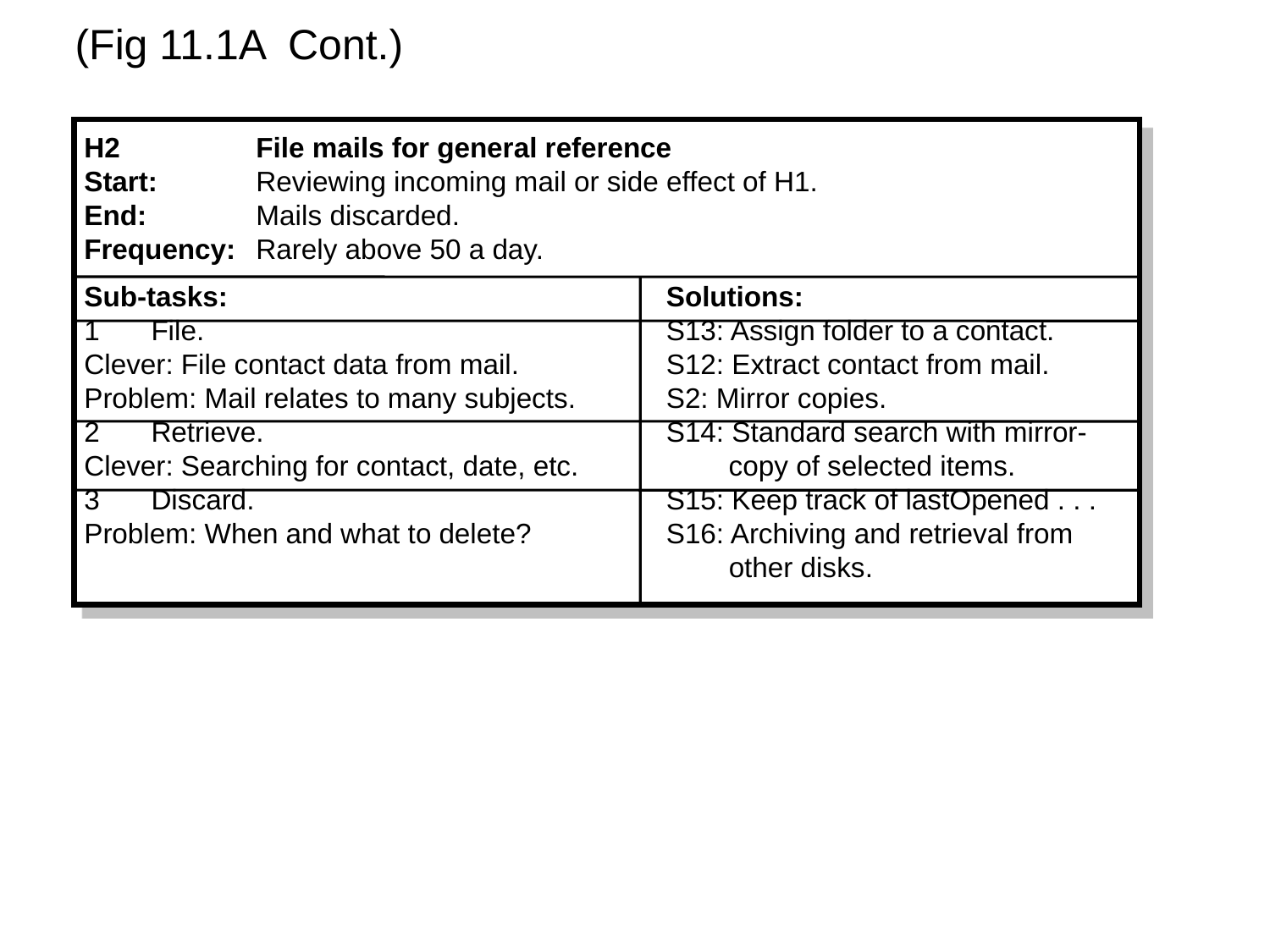

(Fig 11.1A  Cont.)
H2		File mails for general reference
Start:	Reviewing incoming mail or side effect of H1.
End:		Mails discarded.
Frequency:	Rarely above 50 a day.
Sub-tasks:		Solutions:
1	File.		S13: Assign folder to a contact.
Clever: File contact data from mail.	S12: Extract contact from mail.
Problem: Mail relates to many subjects.	S2: Mirror copies.
2	Retrieve.	S14: Standard search with mirror-
Clever: Searching for contact, date, etc.	        copy of selected items.
3	Discard.		S15: Keep track of lastOpened . . .
Problem: When and what to delete?	S16: Archiving and retrieval from
			        other disks.